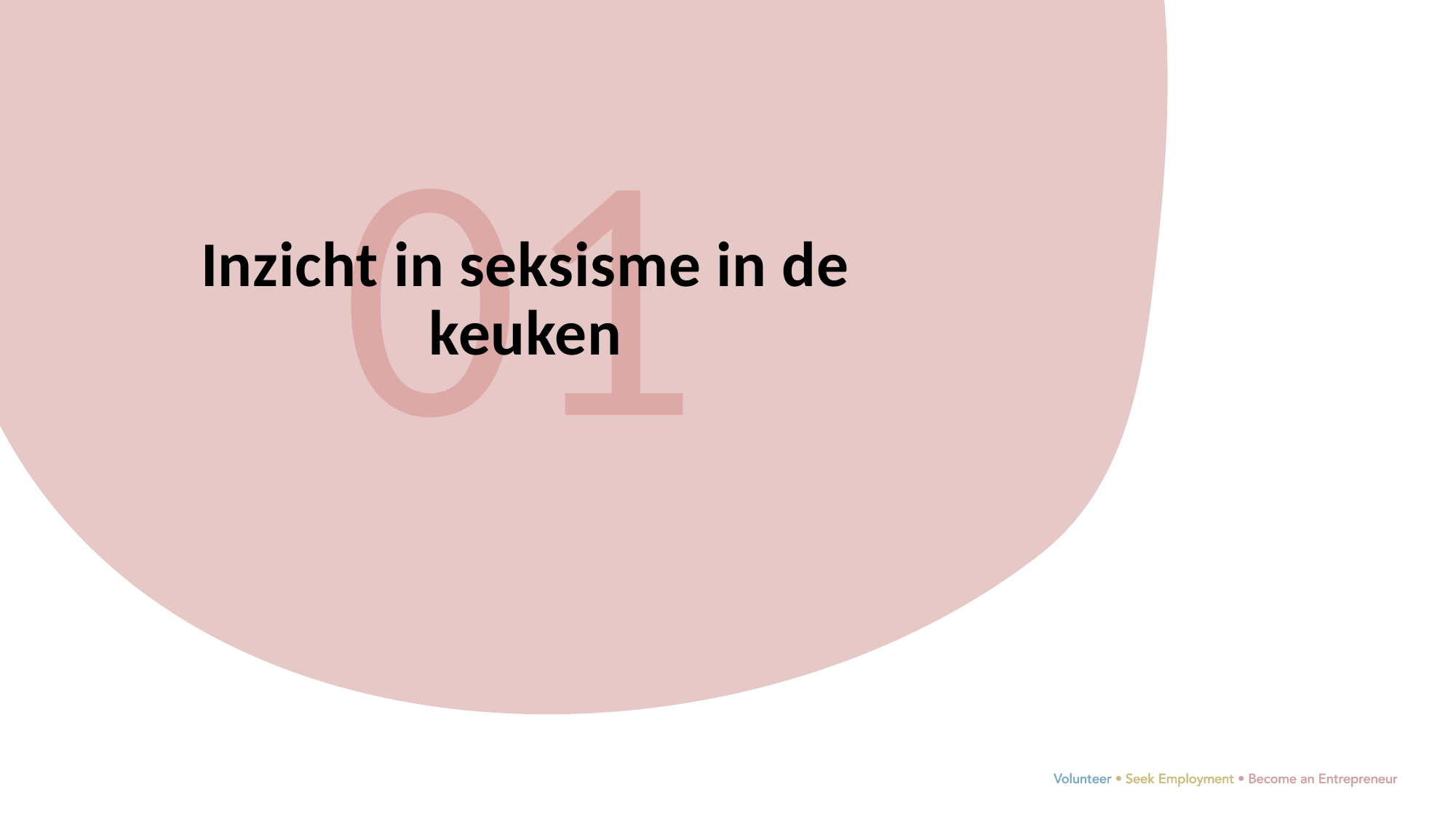

01
Inzicht in seksisme in de keuken